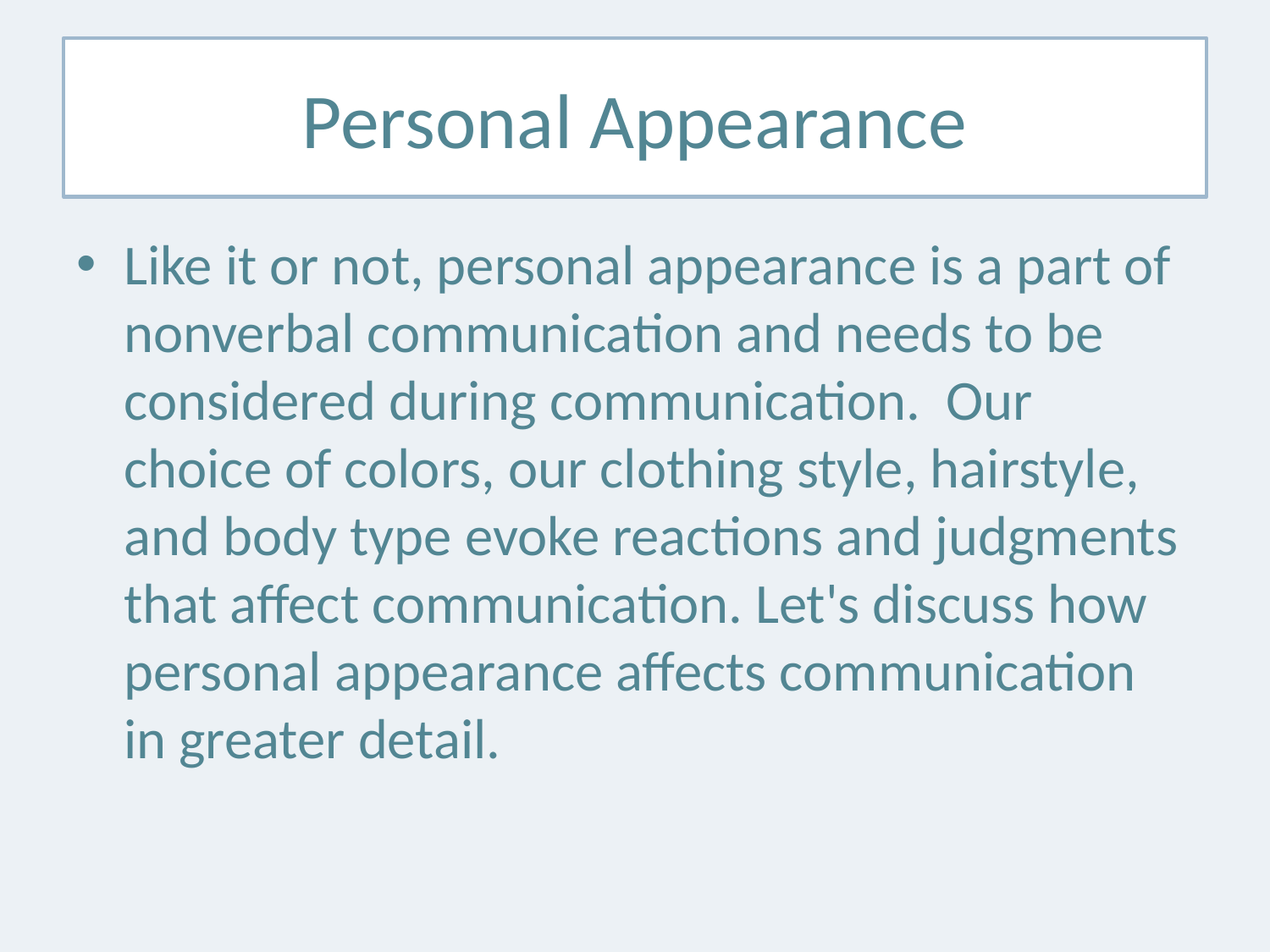

# Personal Appearance
Like it or not, personal appearance is a part of nonverbal communication and needs to be considered during communication.  Our choice of colors, our clothing style, hairstyle, and body type evoke reactions and judgments that affect communication. Let's discuss how personal appearance affects communication  in greater detail.